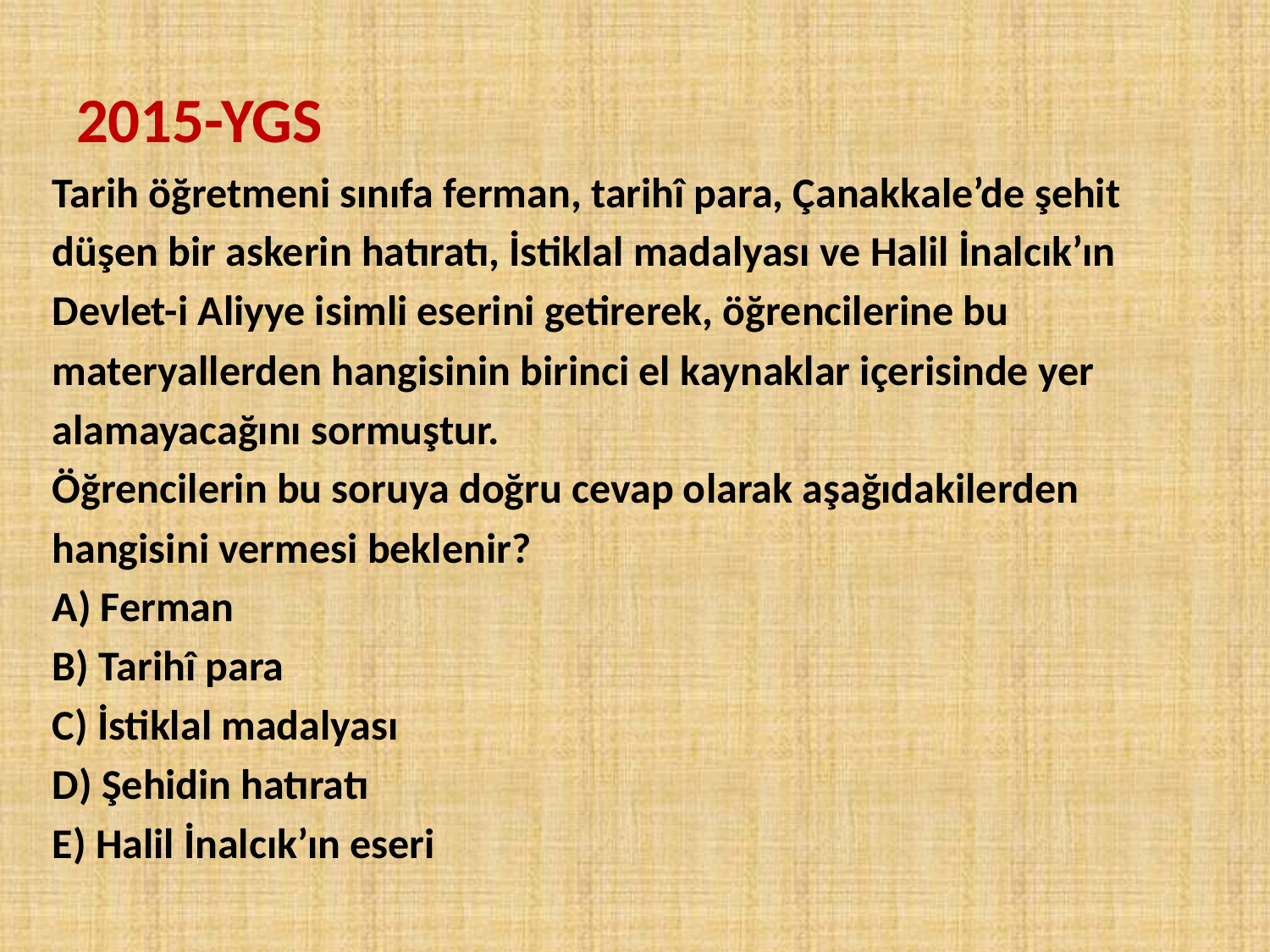

# 2015-YGS
Tarih öğretmeni sınıfa ferman, tarihî para, Çanakkale’de şehit
düşen bir askerin hatıratı, İstiklal madalyası ve Halil İnalcık’ın
Devlet-i Aliyye isimli eserini getirerek, öğrencilerine bu
materyallerden hangisinin birinci el kaynaklar içerisinde yer
alamayacağını sormuştur.
Öğrencilerin bu soruya doğru cevap olarak aşağıdakilerden
hangisini vermesi beklenir?
A) Ferman
B) Tarihî para
C) İstiklal madalyası
D) Şehidin hatıratı
E) Halil İnalcık’ın eseri